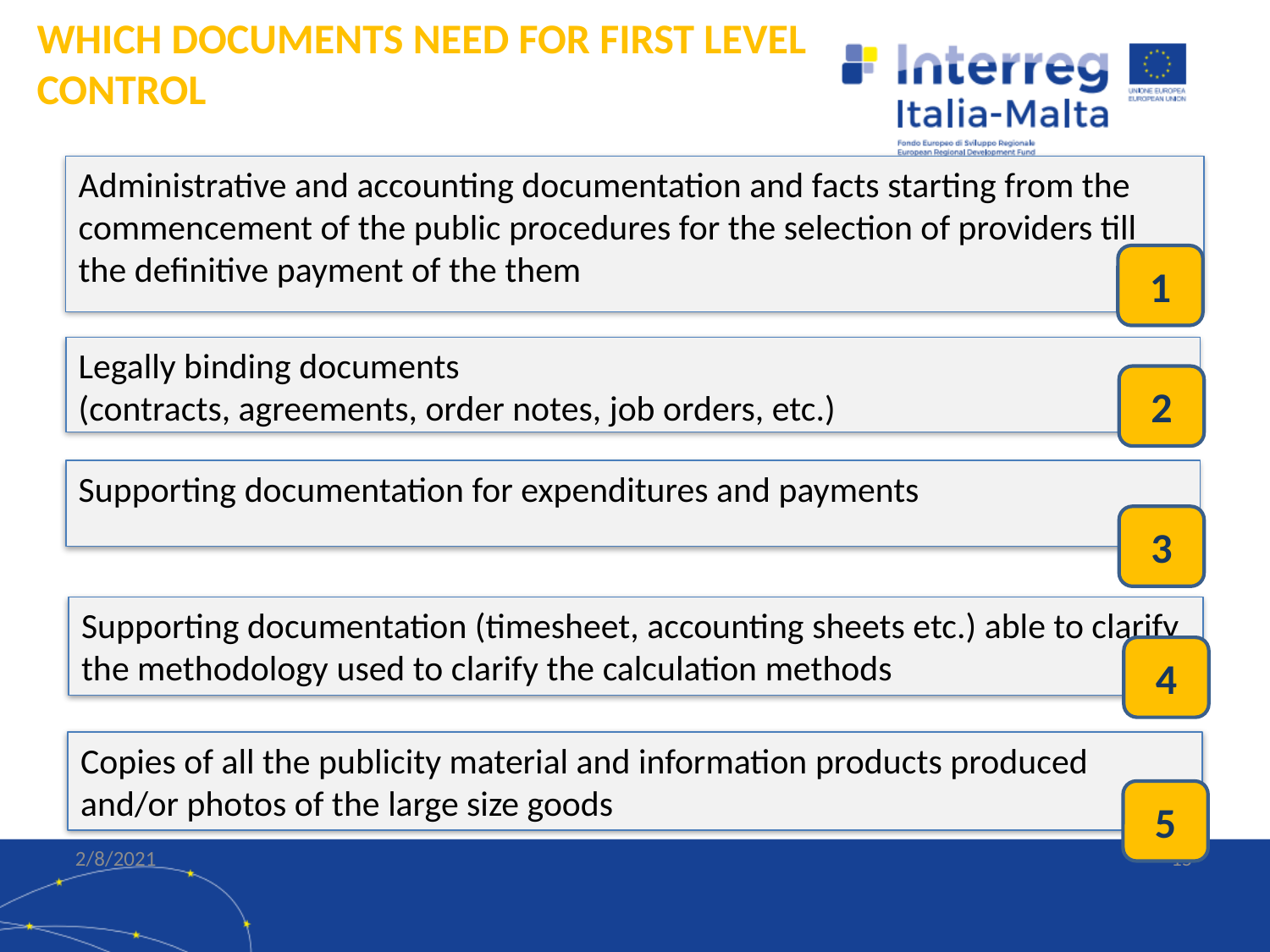

# WHICH DOCUMENTS NEED FOR FIRST LEVEL CONTROL
Administrative and accounting documentation and facts starting from the commencement of the public procedures for the selection of providers till the definitive payment of the them
1
Legally binding documents
(contracts, agreements, order notes, job orders, etc.)
2
Supporting documentation for expenditures and payments
3
Supporting documentation (timesheet, accounting sheets etc.) able to clarify the methodology used to clarify the calculation methods
4
Copies of all the publicity material and information products produced and/or photos of the large size goods
5
2/8/2021

15